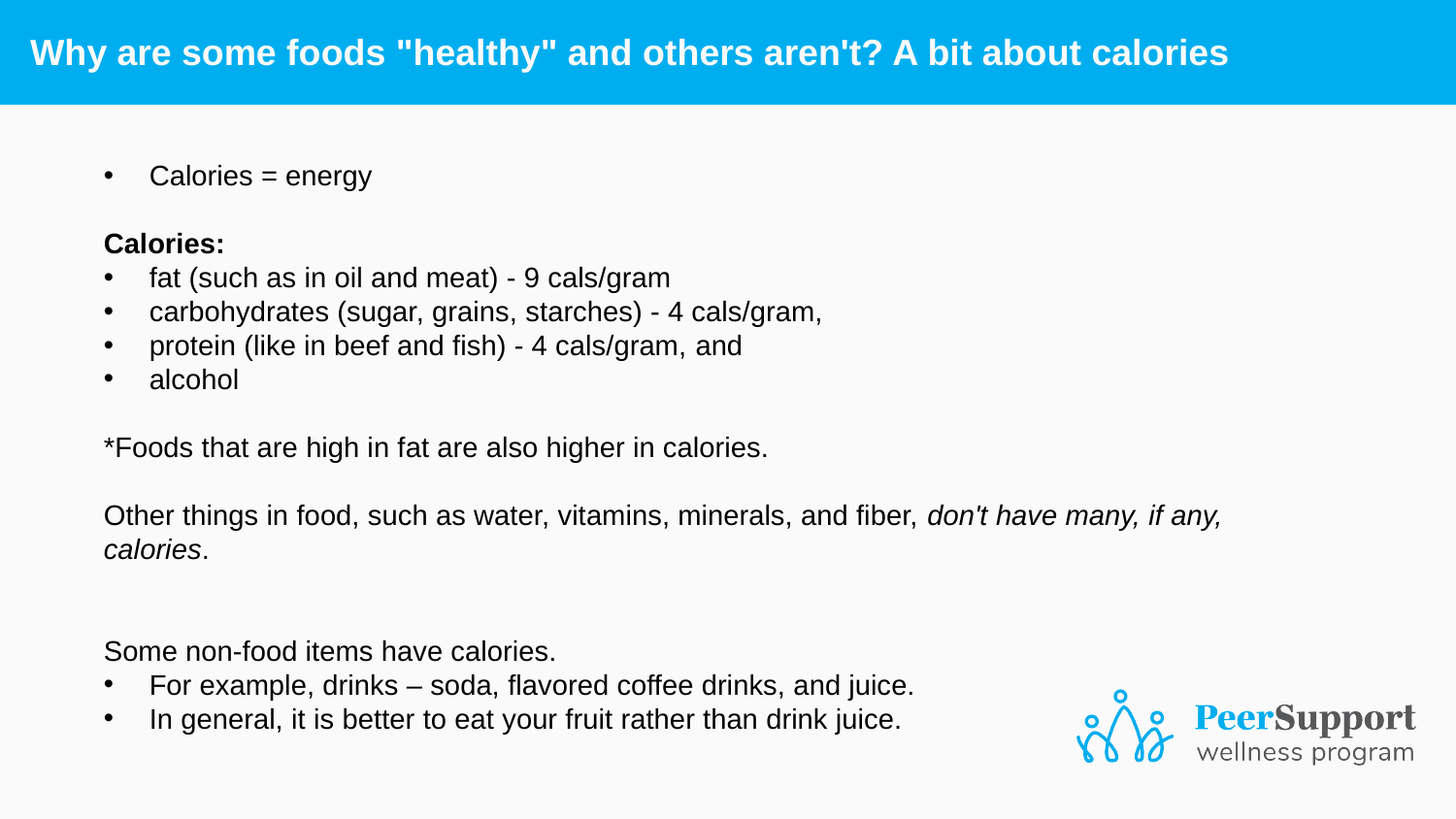

# Why are some foods "healthy" and others aren't? A bit about calories
Calories = energy

Calories:
fat (such as in oil and meat) - 9 cals/gram
carbohydrates (sugar, grains, starches) - 4 cals/gram,
protein (like in beef and fish) - 4 cals/gram, and
alcohol

*Foods that are high in fat are also higher in calories.

Other things in food, such as water, vitamins, minerals, and fiber, don't have many, if any, calories.

Some non-food items have calories.
For example, drinks – soda, flavored coffee drinks, and juice.
In general, it is better to eat your fruit rather than drink juice.